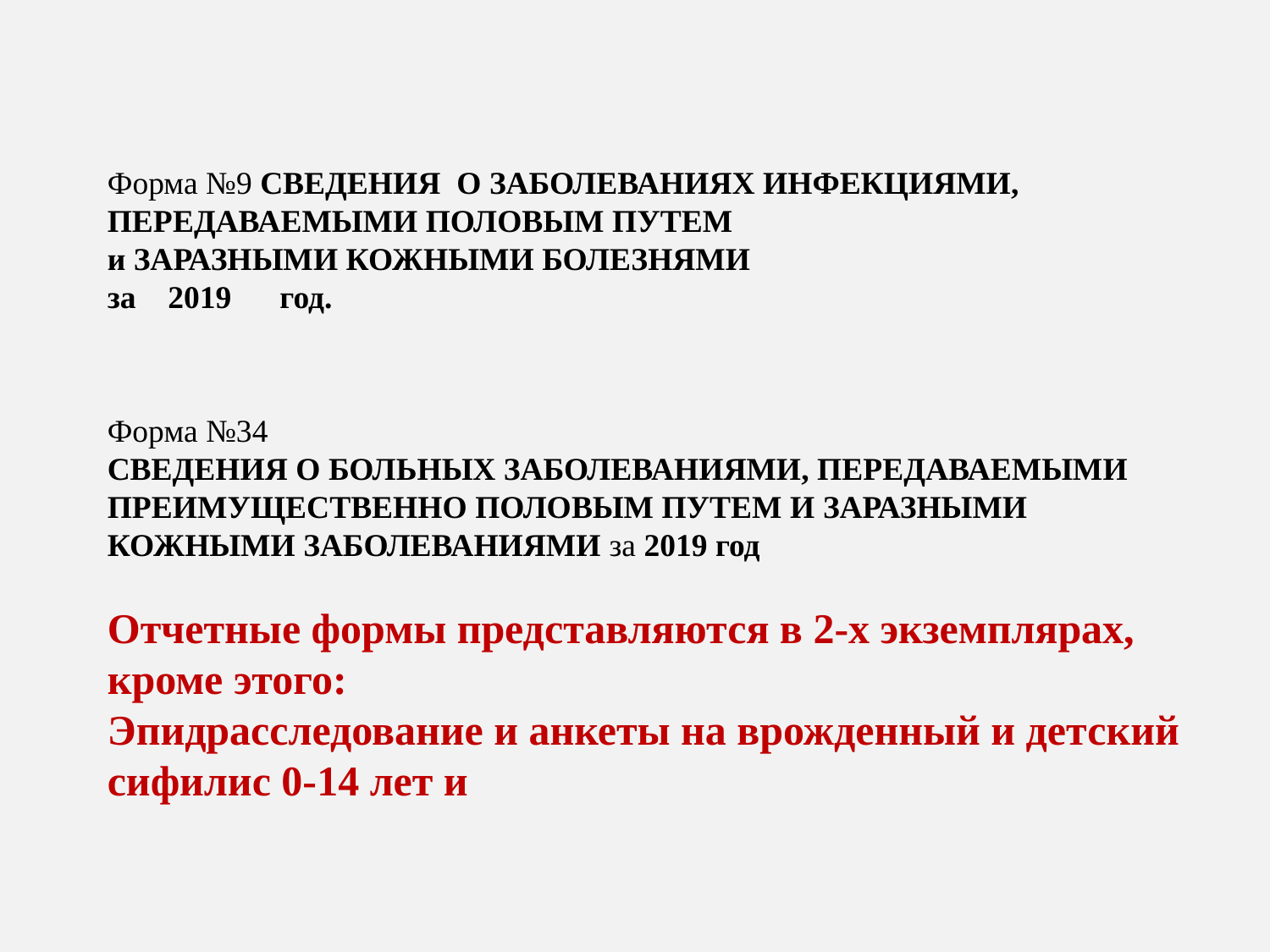

Форма №34
СВЕДЕНИЯ О БОЛЬНЫХ ЗАБОЛЕВАНИЯМИ, ПЕРЕДАВАЕМЫМИ ПРЕИМУЩЕСТВЕННО ПОЛОВЫМ ПУТЕМ И ЗАРАЗНЫМИ КОЖНЫМИ ЗАБОЛЕВАНИЯМИ за 2019 год

Отчетные формы представляются в 2-х экземплярах, кроме этого:
Эпидрасследование и анкеты на врожденный и детский сифилис 0-14 лет и

Форма №9 СВЕДЕНИЯ  О ЗАБОЛЕВАНИЯХ ИНФЕКЦИЯМИ, ПЕРЕДАВАЕМЫМИ ПОЛОВЫМ ПУТЕМ
и ЗАРАЗНЫМИ КОЖНЫМИ БОЛЕЗНЯМИ
за    2019      год.